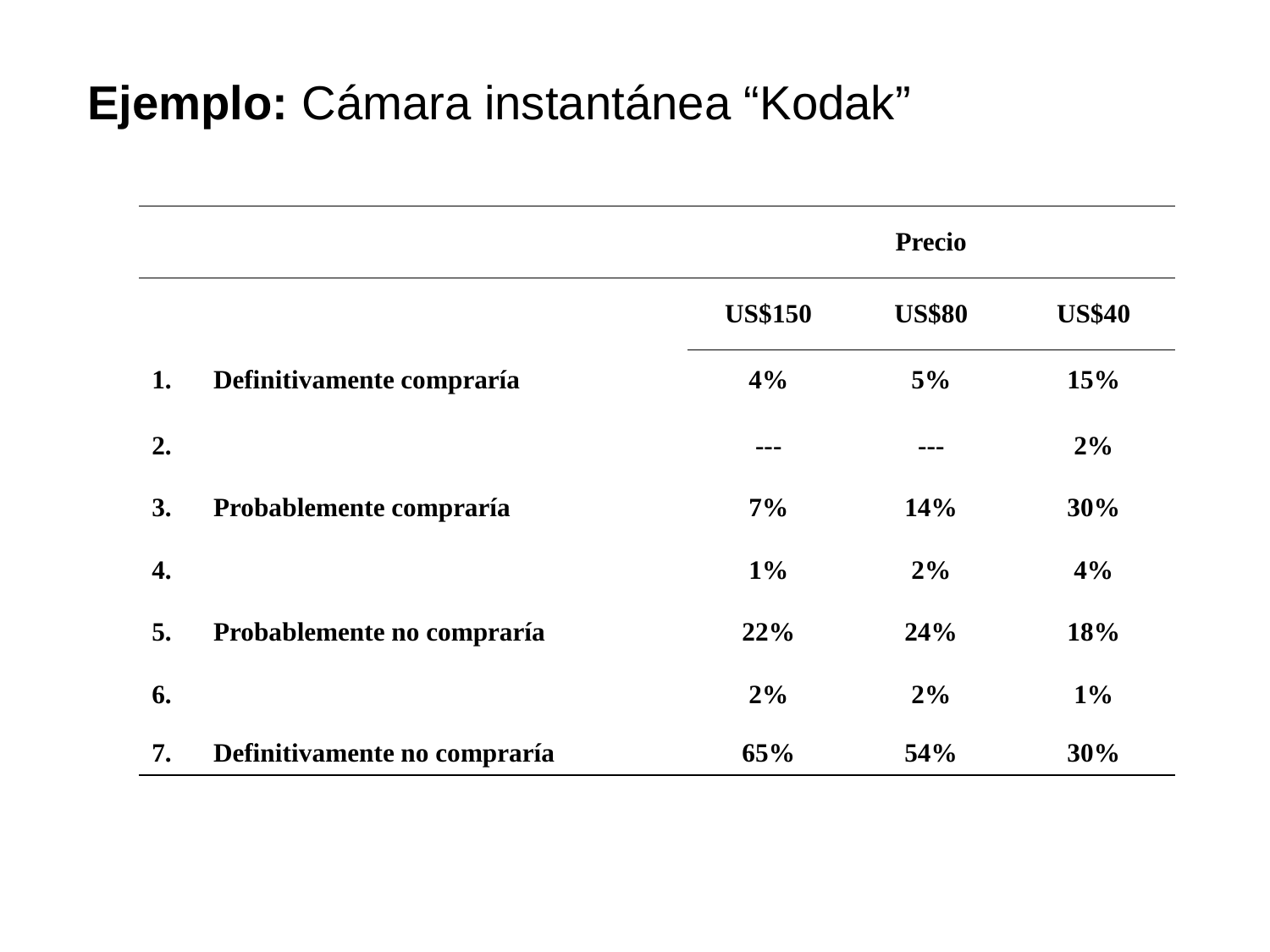

Ejemplo: Cámara instantánea “Kodak”
|  |  | Precio |  |  |
| --- | --- | --- | --- | --- |
|  |  | US$150 | US$80 | US$40 |
| 1. | Definitivamente compraría | 4% | 5% | 15% |
| 2. |  | --- | --- | 2% |
| 3. | Probablemente compraría | 7% | 14% | 30% |
| 4. |  | 1% | 2% | 4% |
| 5. | Probablemente no compraría | 22% | 24% | 18% |
| 6. |  | 2% | 2% | 1% |
| 7. | Definitivamente no compraría | 65% | 54% | 30% |